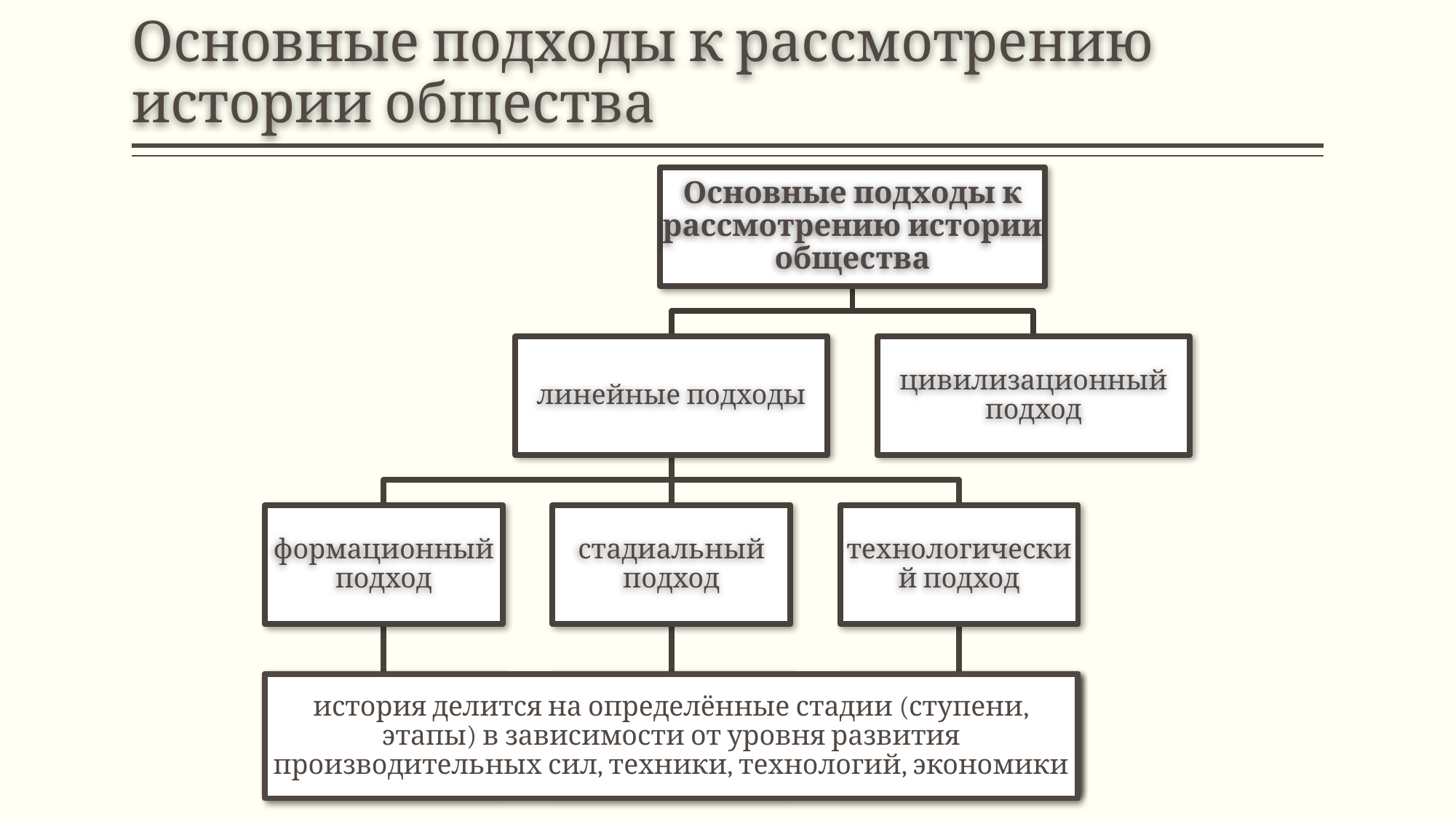

# Основные подходы к рассмотрению истории общества

Основные подходы к рассмотрению истории общества

линейные подходы

цивилизационный подход

формационный подход

стадиальный подход

технологический подход

история делится на определённые стадии (ступени, этапы) в зависимости от уровня развития производительных сил, техники, технологий, экономики